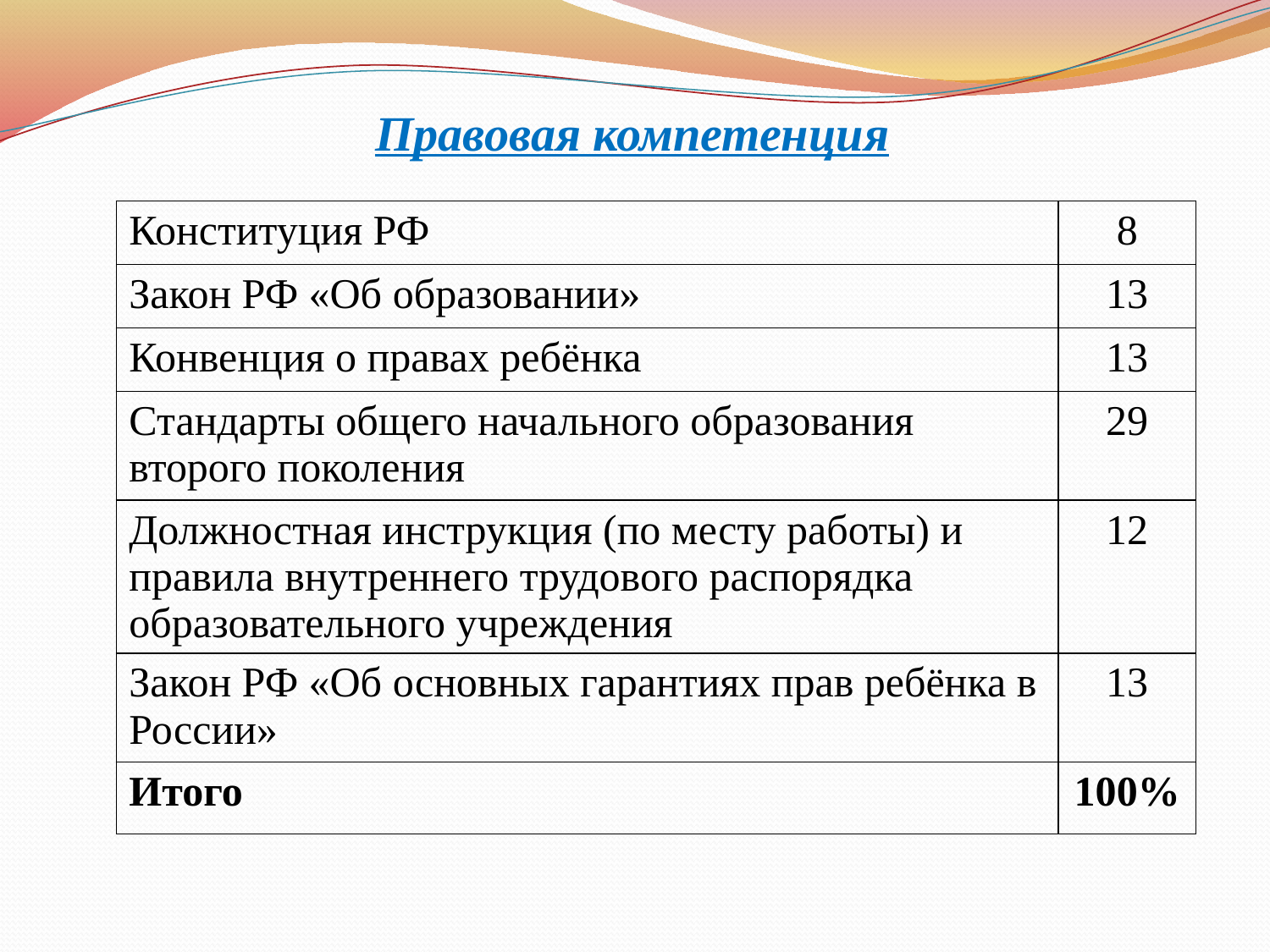

Правовая компетенция
| Конституция РФ | 8 |
| --- | --- |
| Закон РФ «Об образовании» | 13 |
| Конвенция о правах ребёнка | 13 |
| Стандарты общего начального образования второго поколения | 29 |
| Должностная инструкция (по месту работы) и правила внутреннего трудового распорядка образовательного учреждения | 12 |
| Закон РФ «Об основных гарантиях прав ребёнка в России» | 13 |
| Итого | 100% |